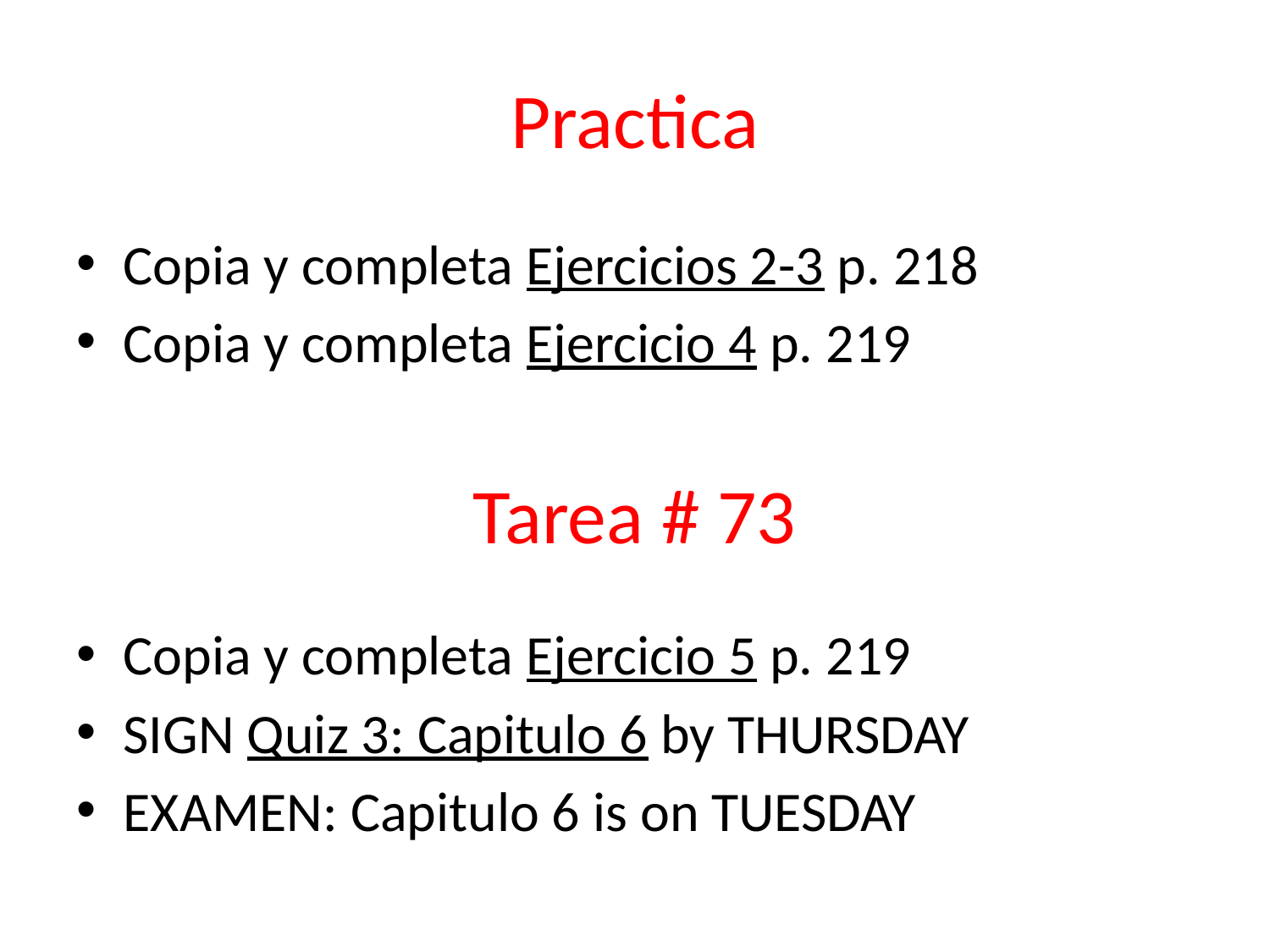

# Practica
Copia y completa Ejercicios 2-3 p. 218
Copia y completa Ejercicio 4 p. 219

Copia y completa Ejercicio 5 p. 219
SIGN Quiz 3: Capitulo 6 by THURSDAY
EXAMEN: Capitulo 6 is on TUESDAY
Tarea # 73